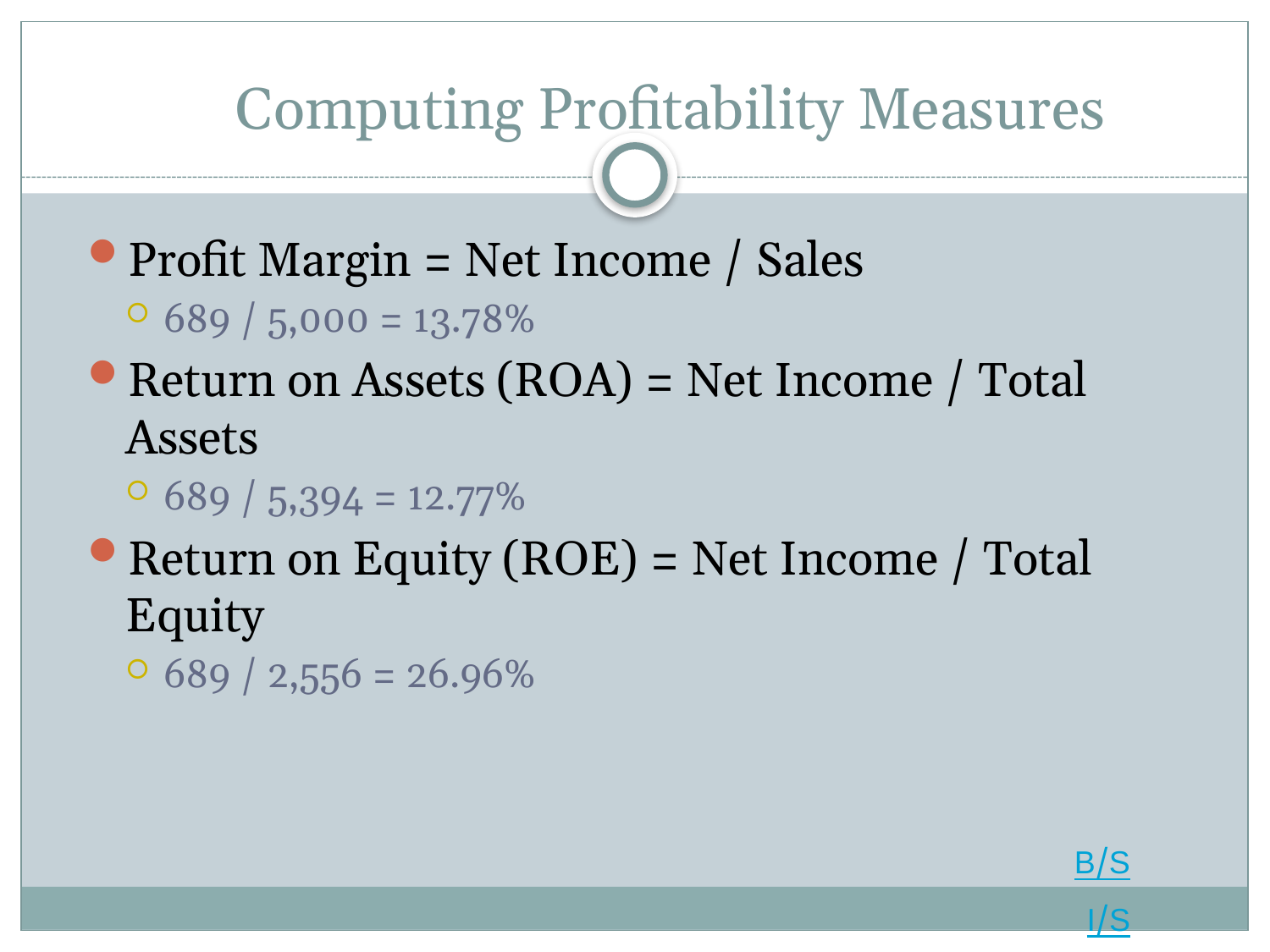

# Computing Profitability Measures
Profit Margin = Net Income / Sales
689 / 5,000 = 13.78%
Return on Assets (ROA) = Net Income / Total Assets
689 / 5,394 = 12.77%
Return on Equity (ROE) = Net Income / Total Equity
689 / 2,556 = 26.96%
B/S
I/S